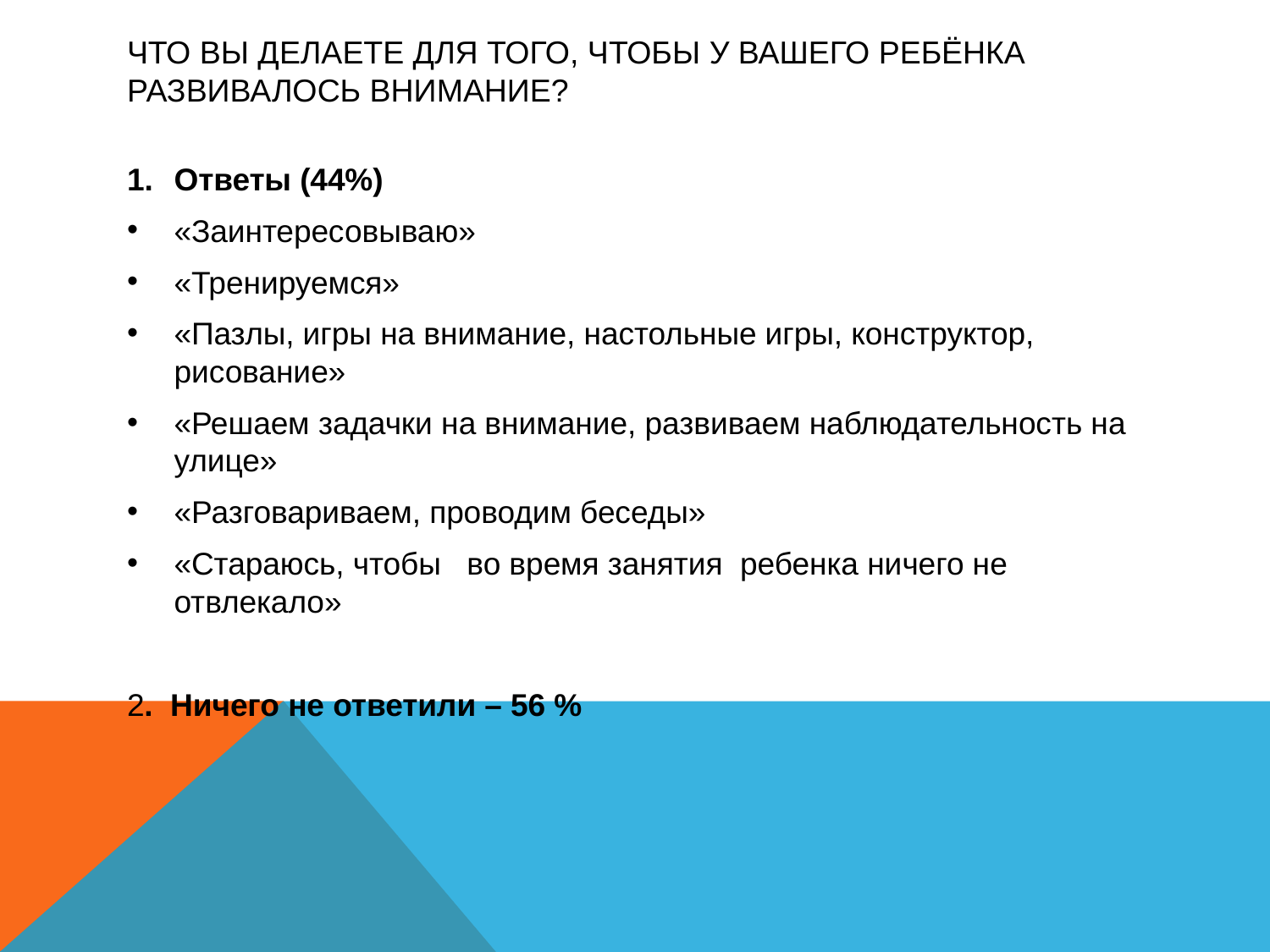

# Что Вы делаете для того, чтобы у Вашего ребёнка развивалось внимание?
Ответы (44%)
«Заинтересовываю»
«Тренируемся»
«Пазлы, игры на внимание, настольные игры, конструктор, рисование»
«Решаем задачки на внимание, развиваем наблюдательность на улице»
«Разговариваем, проводим беседы»
«Стараюсь, чтобы   во время занятия  ребенка ничего не отвлекало»

2.  Ничего не ответили – 56 %